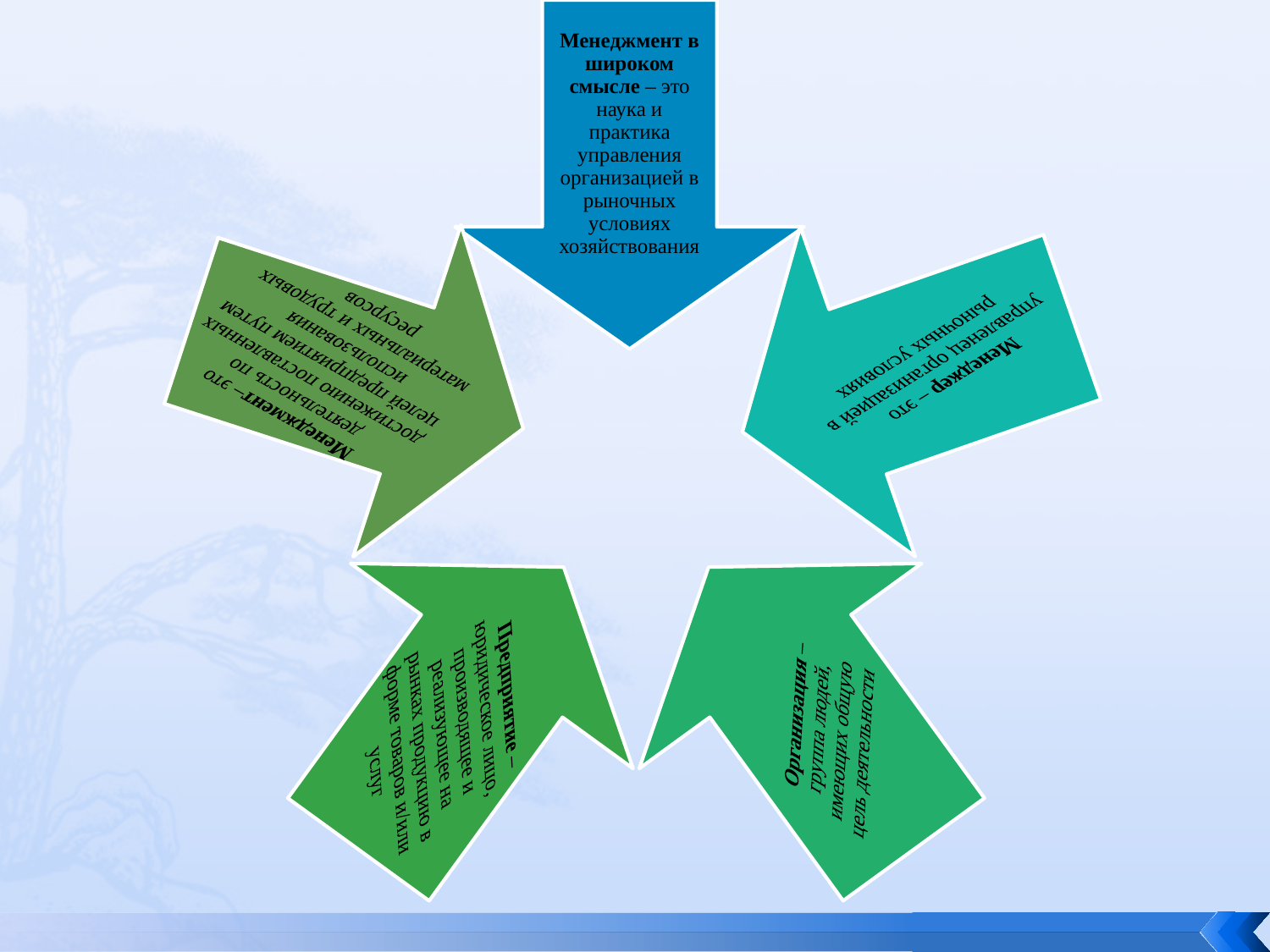

Менеджмент в широком смысле – это наука и практика управления организацией в рыночных условиях хозяйствования
Менеджер – это управленец организацией в рыночных условиях
Организация – группа людей, имеющих общую цель деятельности
Предприятие – юридическое лицо, производящее и реализующее на рынках продукцию в форме товаров и/или услуг
Менеджмент– это деятельность по достижению поставленных целей предприятием путем использования материальных и трудовых ресурсов